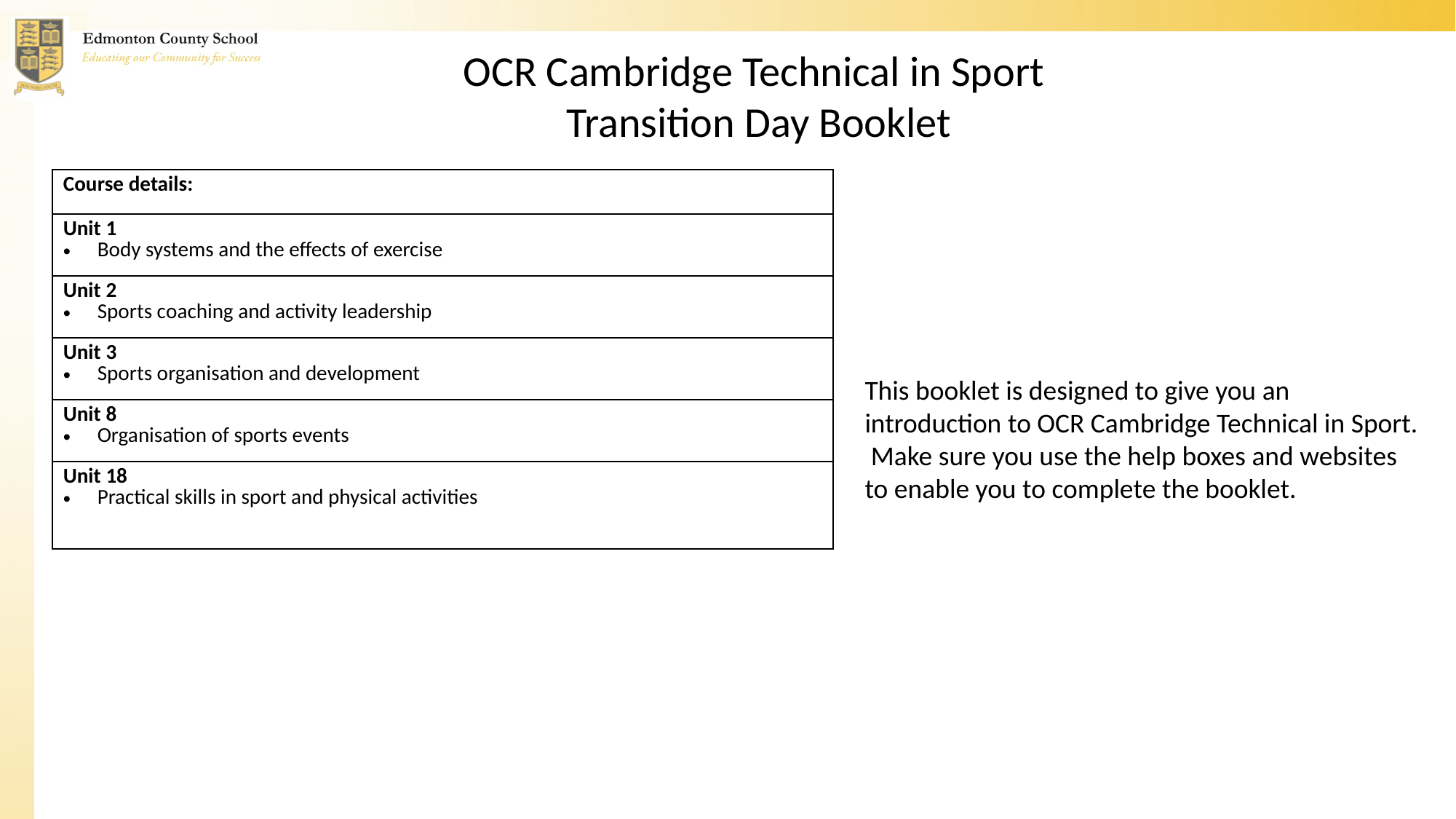

OCR Cambridge Technical in Sport
 Transition Day Booklet
| Course details: |
| --- |
| Unit 1 Body systems and the effects of exercise |
| Unit 2 Sports coaching and activity leadership |
| Unit 3 Sports organisation and development |
| Unit 8 Organisation of sports events |
| Unit 18 Practical skills in sport and physical activities |
This booklet is designed to give you an introduction to OCR Cambridge Technical in Sport.  Make sure you use the help boxes and websites to enable you to complete the booklet.